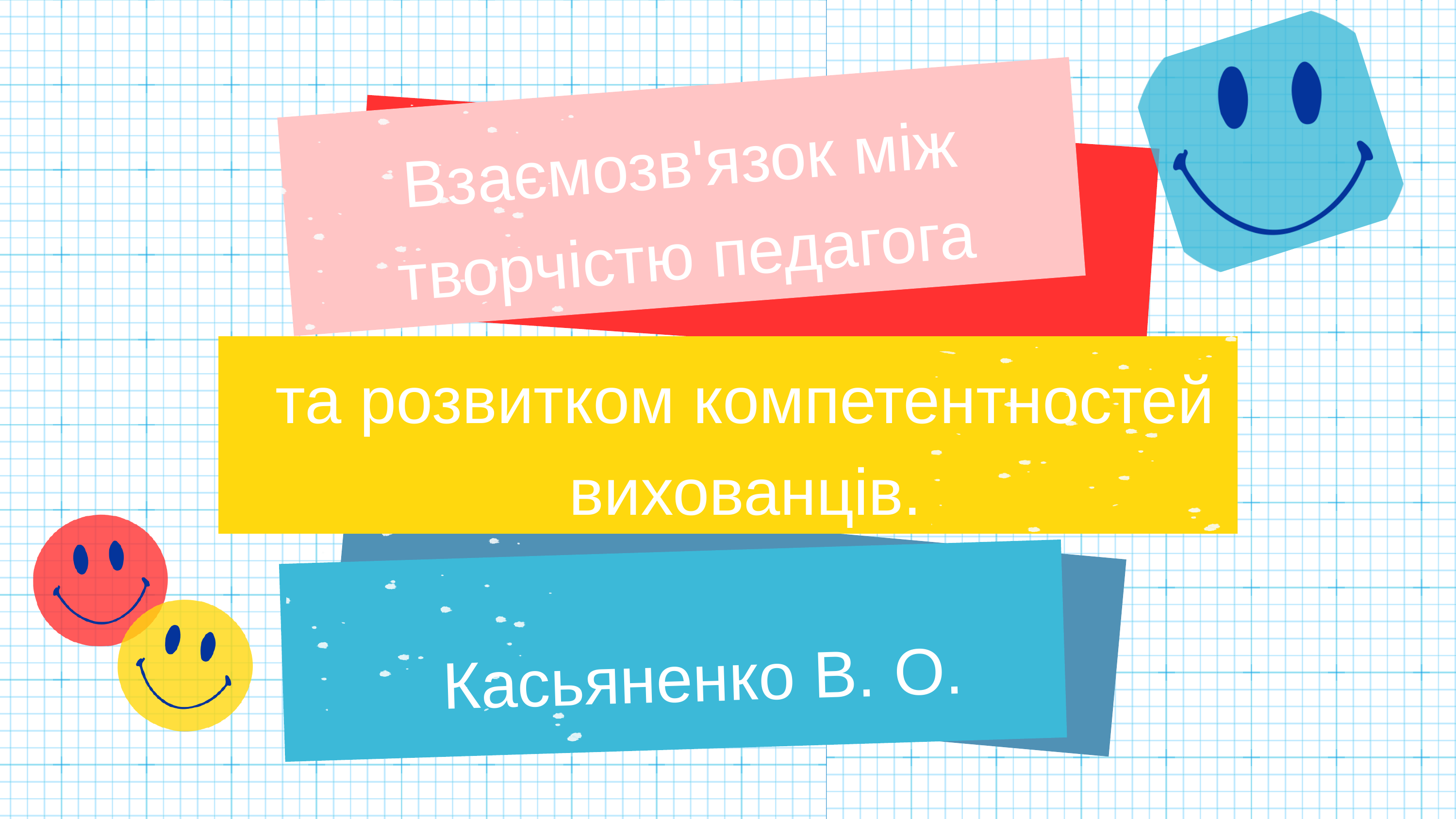

Взаємозв'язок між творчістю педагога
та розвитком компетентностей вихованців.

Касьяненко В. О.